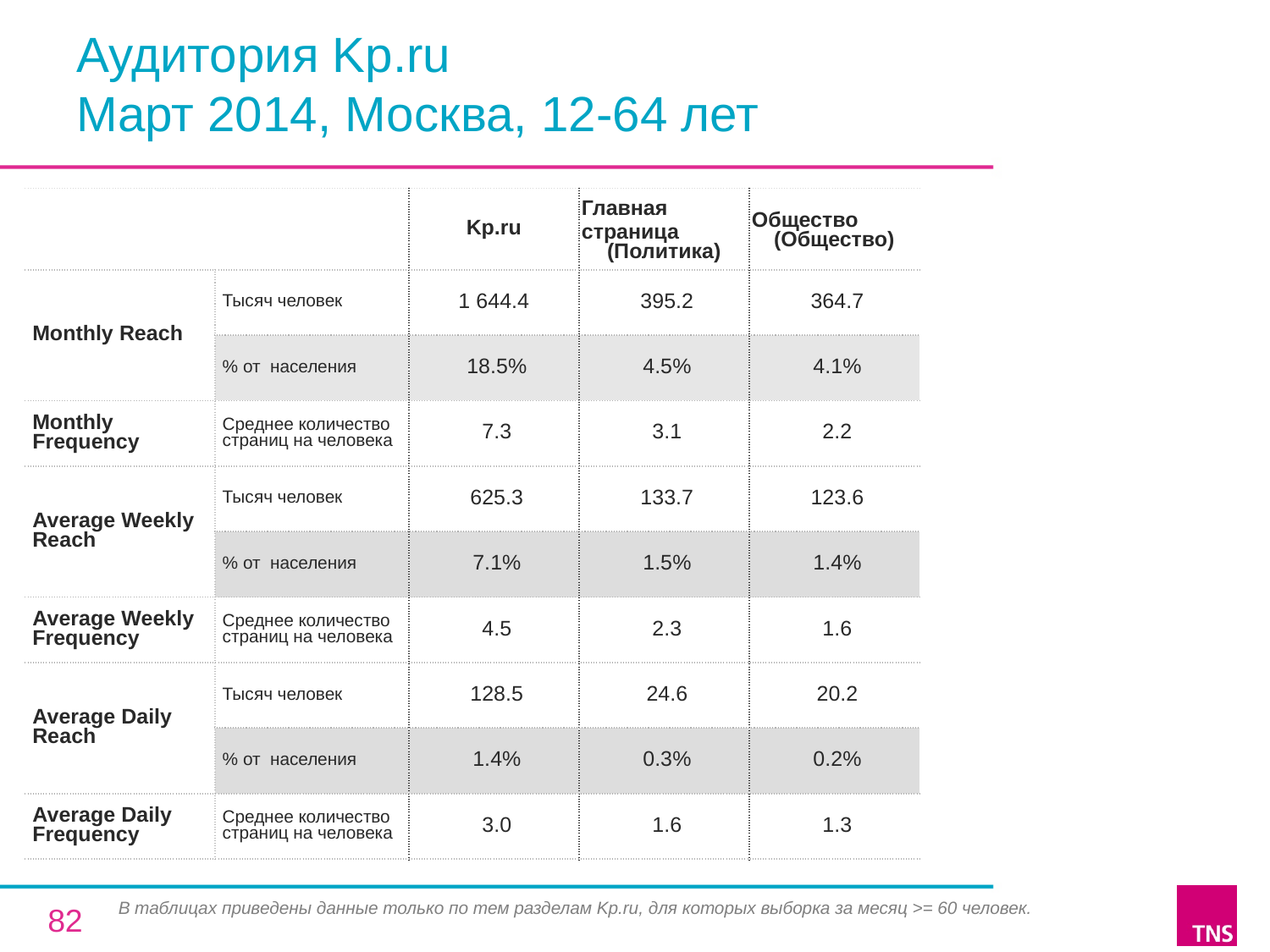

# Аудитория Kp.ru Март 2014, Москва, 12-64 лет
|  |  | Kp.ru | Главная страница (Политика) | Общество (Общество) |
| --- | --- | --- | --- | --- |
| Monthly Reach | Тысяч человек | 1 644.4 | 395.2 | 364.7 |
|  | % от населения | 18.5% | 4.5% | 4.1% |
| Monthly Frequency | Среднее количество страниц на человека | 7.3 | 3.1 | 2.2 |
| Average Weekly Reach | Тысяч человек | 625.3 | 133.7 | 123.6 |
|  | % от населения | 7.1% | 1.5% | 1.4% |
| Average Weekly Frequency | Среднее количество страниц на человека | 4.5 | 2.3 | 1.6 |
| Average Daily Reach | Тысяч человек | 128.5 | 24.6 | 20.2 |
|  | % от населения | 1.4% | 0.3% | 0.2% |
| Average Daily Frequency | Среднее количество страниц на человека | 3.0 | 1.6 | 1.3 |
В таблицах приведены данные только по тем разделам Kp.ru, для которых выборка за месяц >= 60 человек.
82